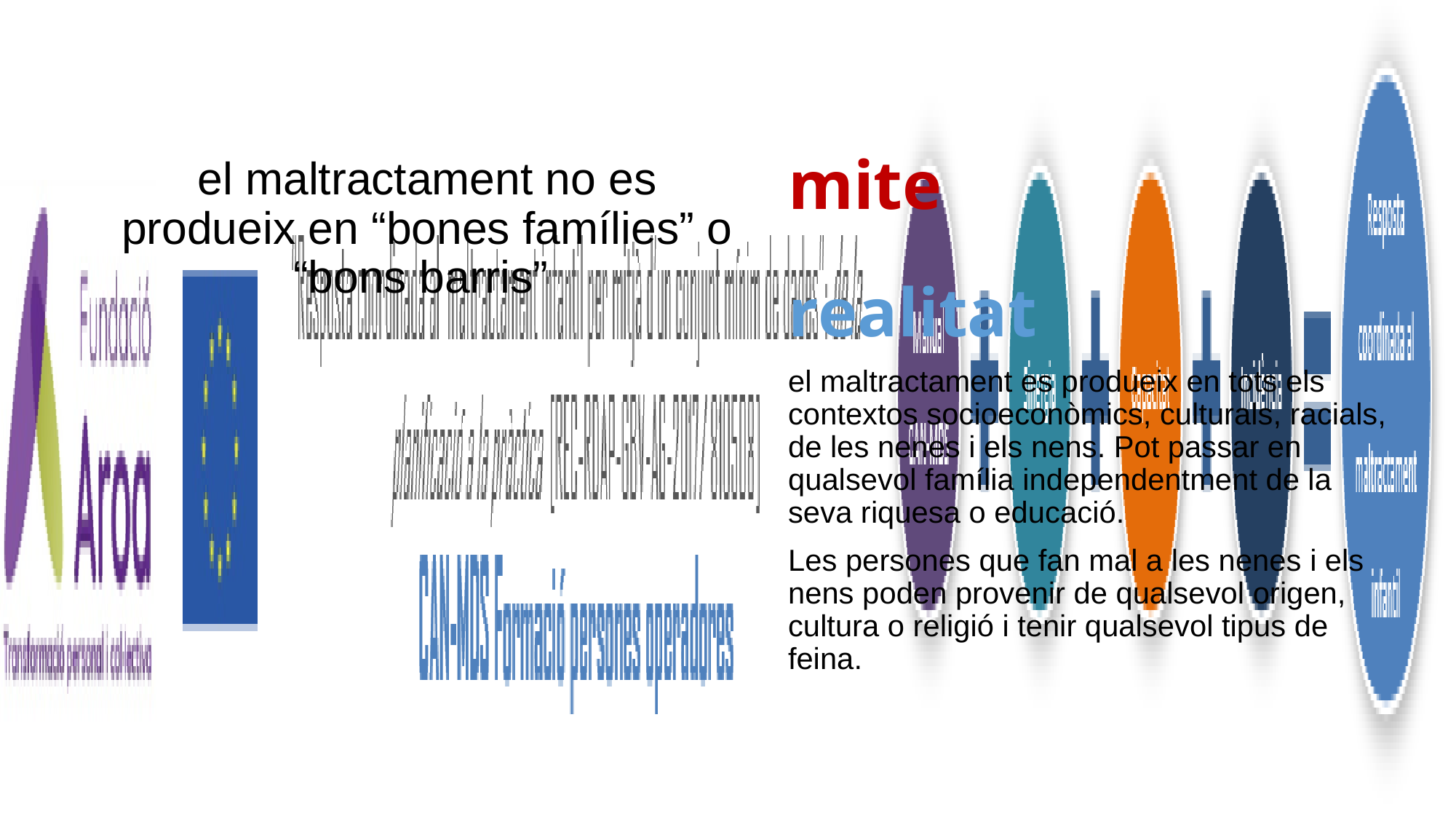

mite
el maltractament no es produeix en “bones famílies” o “bons barris”
realitat
el maltractament es produeix en tots els contextos socioeconòmics, culturals, racials, de les nenes i els nens. Pot passar en qualsevol família independentment de la seva riquesa o educació.
Les persones que fan mal a les nenes i els nens poden provenir de qualsevol origen, cultura o religió i tenir qualsevol tipus de feina.